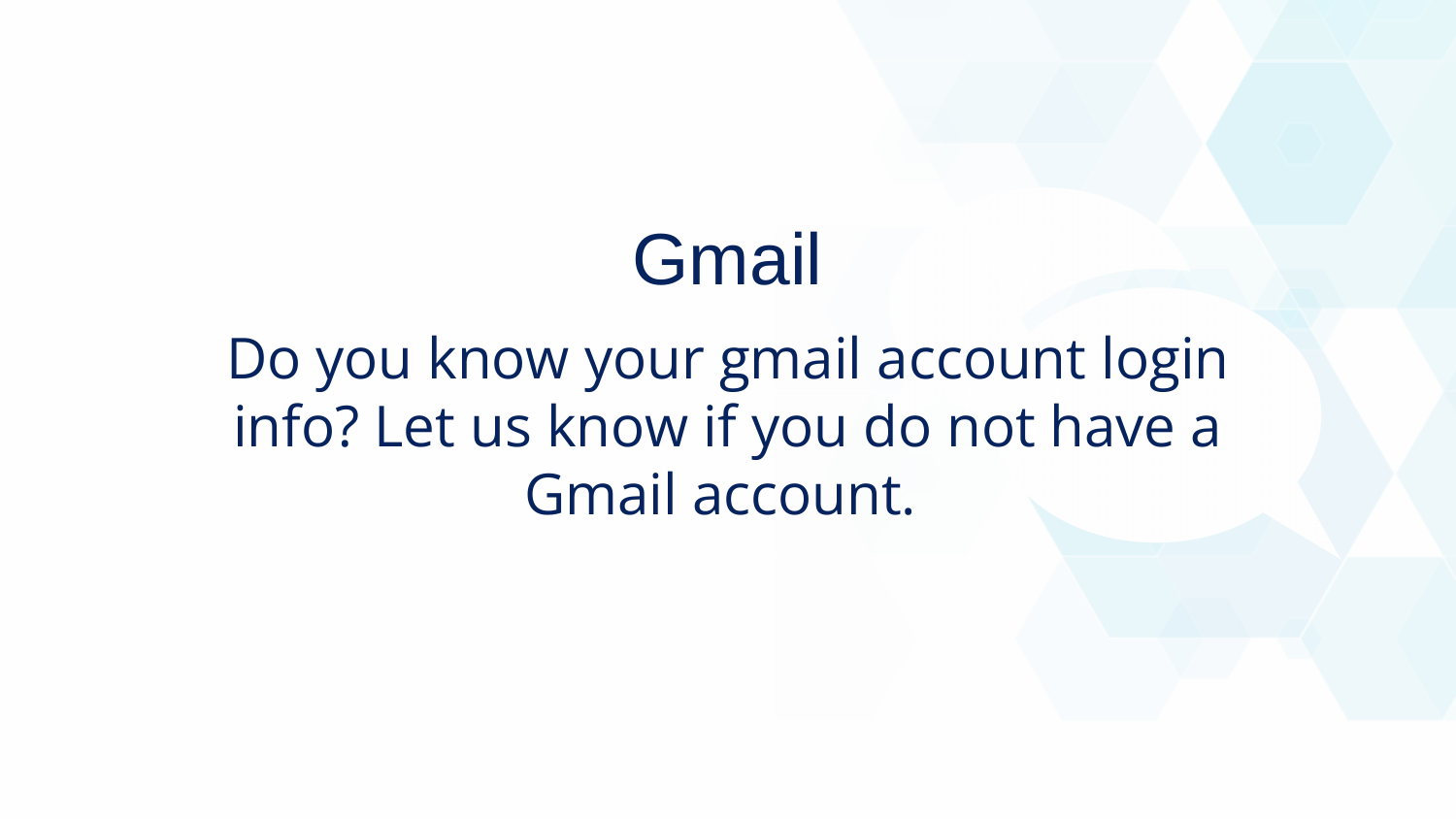

Gmail
Do you know your gmail account login info? Let us know if you do not have a Gmail account.